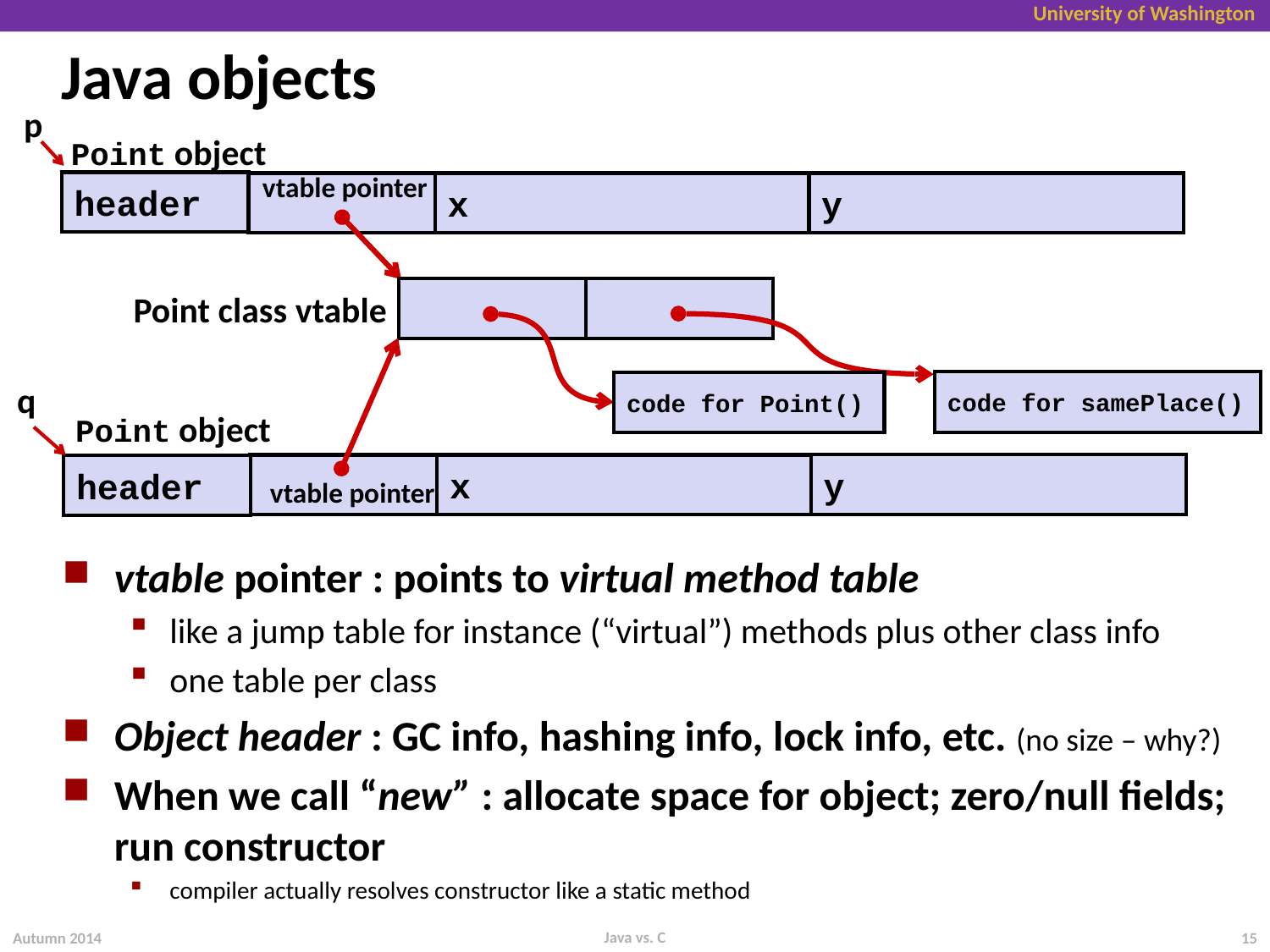

# Java objects
p
Point object
vtable pointer
header
y

x

Point class vtable
q
Point object
y

x
header
code for samePlace()
code for Point()
vtable pointer
vtable pointer : points to virtual method table
like a jump table for instance (“virtual”) methods plus other class info
one table per class
Object header : GC info, hashing info, lock info, etc. (no size – why?)
When we call “new” : allocate space for object; zero/null fields; run constructor
compiler actually resolves constructor like a static method
Java vs. C
Autumn 2014
15